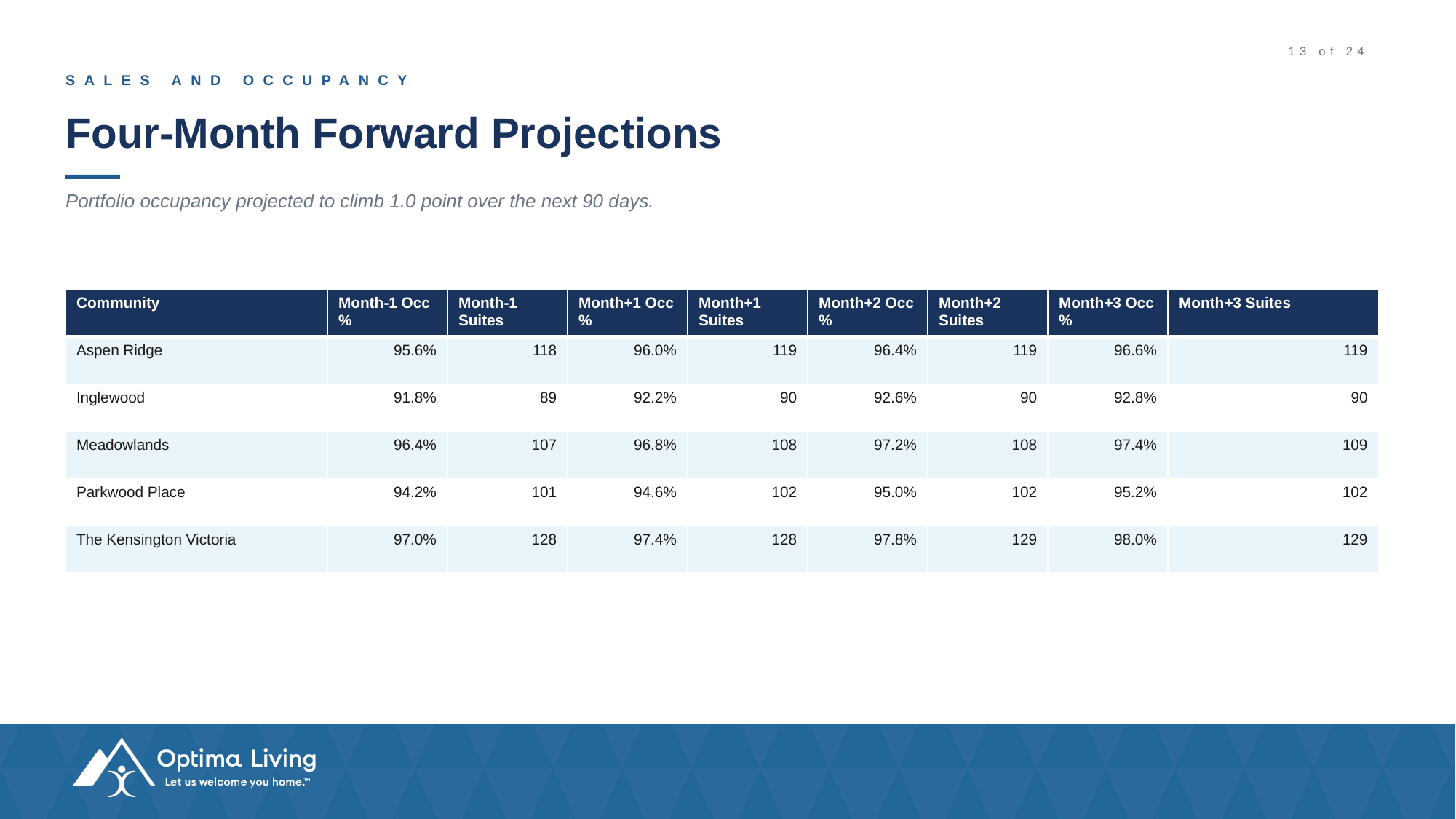

#
13 of 24
SALES AND OCCUPANCY
Four-Month Forward Projections

Portfolio occupancy projected to climb 1.0 point over the next 90 days.
| Community | Month-1 Occ % | Month-1 Suites | Month+1 Occ % | Month+1 Suites | Month+2 Occ % | Month+2 Suites | Month+3 Occ % | Month+3 Suites |
| --- | --- | --- | --- | --- | --- | --- | --- | --- |
| Aspen Ridge | 95.6% | 118 | 96.0% | 119 | 96.4% | 119 | 96.6% | 119 |
| Inglewood | 91.8% | 89 | 92.2% | 90 | 92.6% | 90 | 92.8% | 90 |
| Meadowlands | 96.4% | 107 | 96.8% | 108 | 97.2% | 108 | 97.4% | 109 |
| Parkwood Place | 94.2% | 101 | 94.6% | 102 | 95.0% | 102 | 95.2% | 102 |
| The Kensington Victoria | 97.0% | 128 | 97.4% | 128 | 97.8% | 129 | 98.0% | 129 |